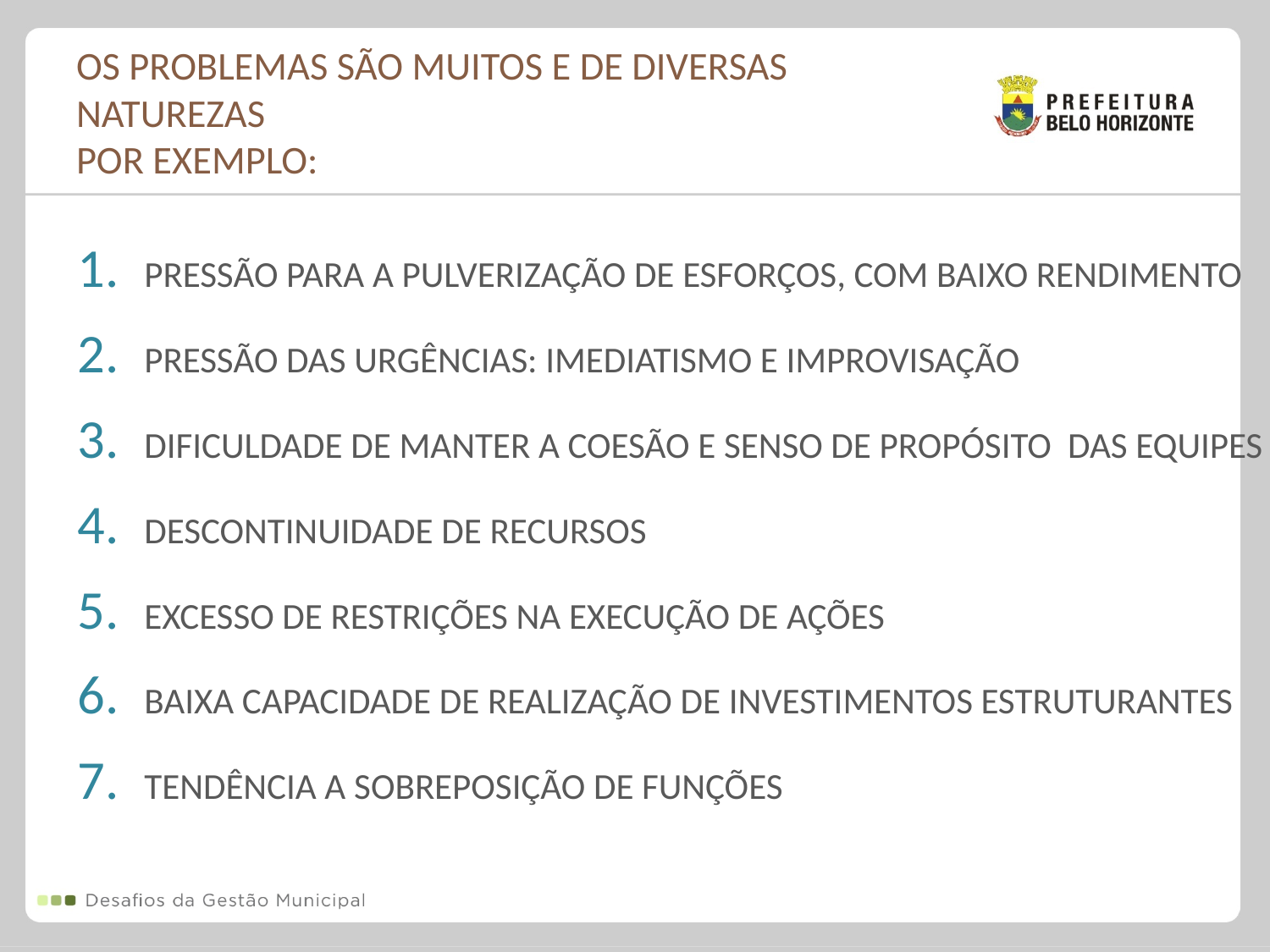

# Os problemas são muitos e de diversas naturezas Por exemplo:
Pressão para a pulverização de esforços, com baixo rendimento
Pressão das urgências: imediatismo e improvisação
Dificuldade de manter a coesão e senso de propósito  das equipes
Descontinuidade de recursos
Excesso de restrições na execução de ações
Baixa capacidade de realização de investimentos estruturantes
Tendência a sobreposição de funções